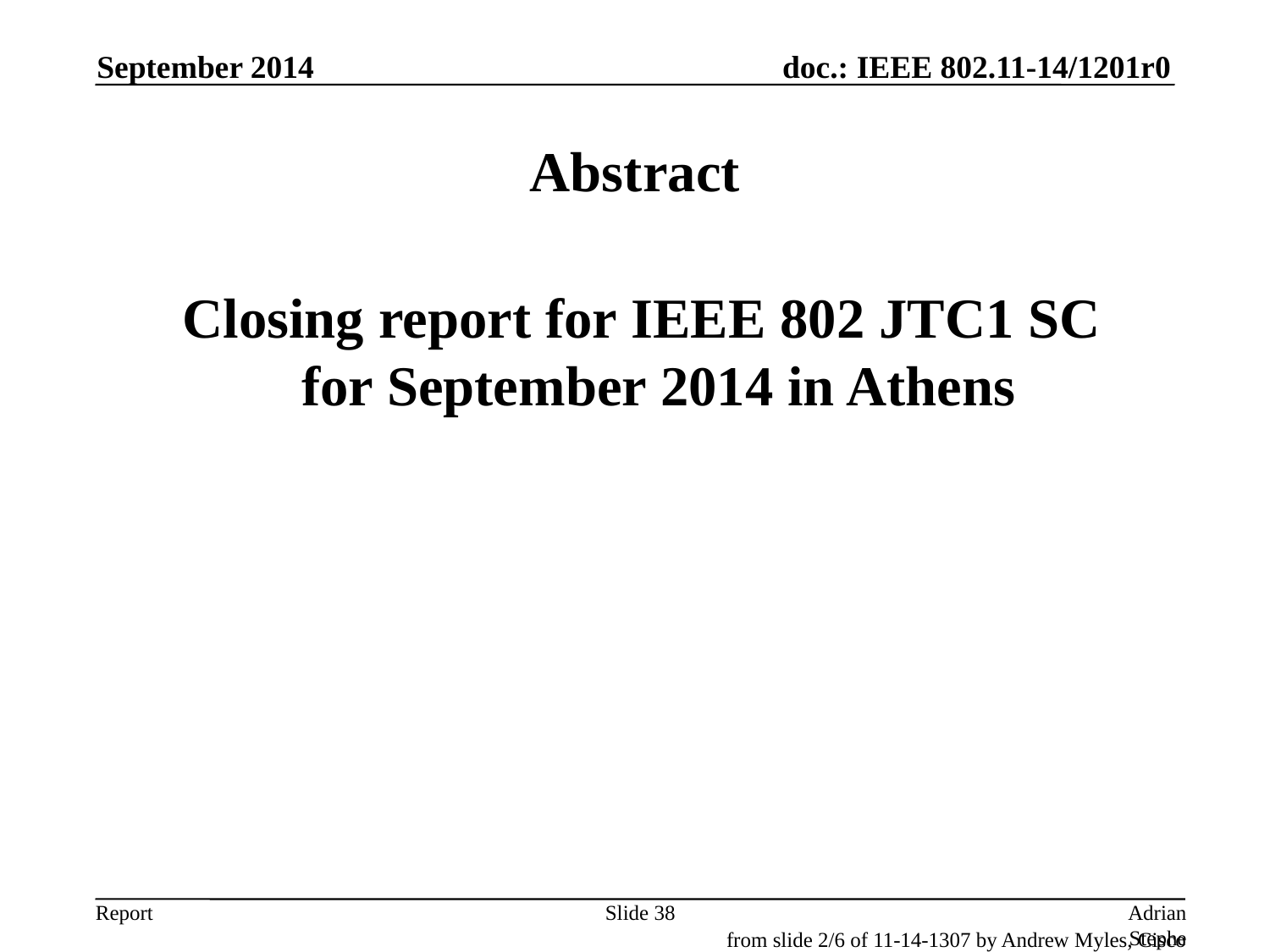

September 2014
# Abstract
 Closing report for IEEE 802 JTC1 SC
for September 2014 in Athens
Slide 38
Adrian Stephens, Intel Corporation
from slide 2/6 of 11-14-1307 by Andrew Myles, Cisco